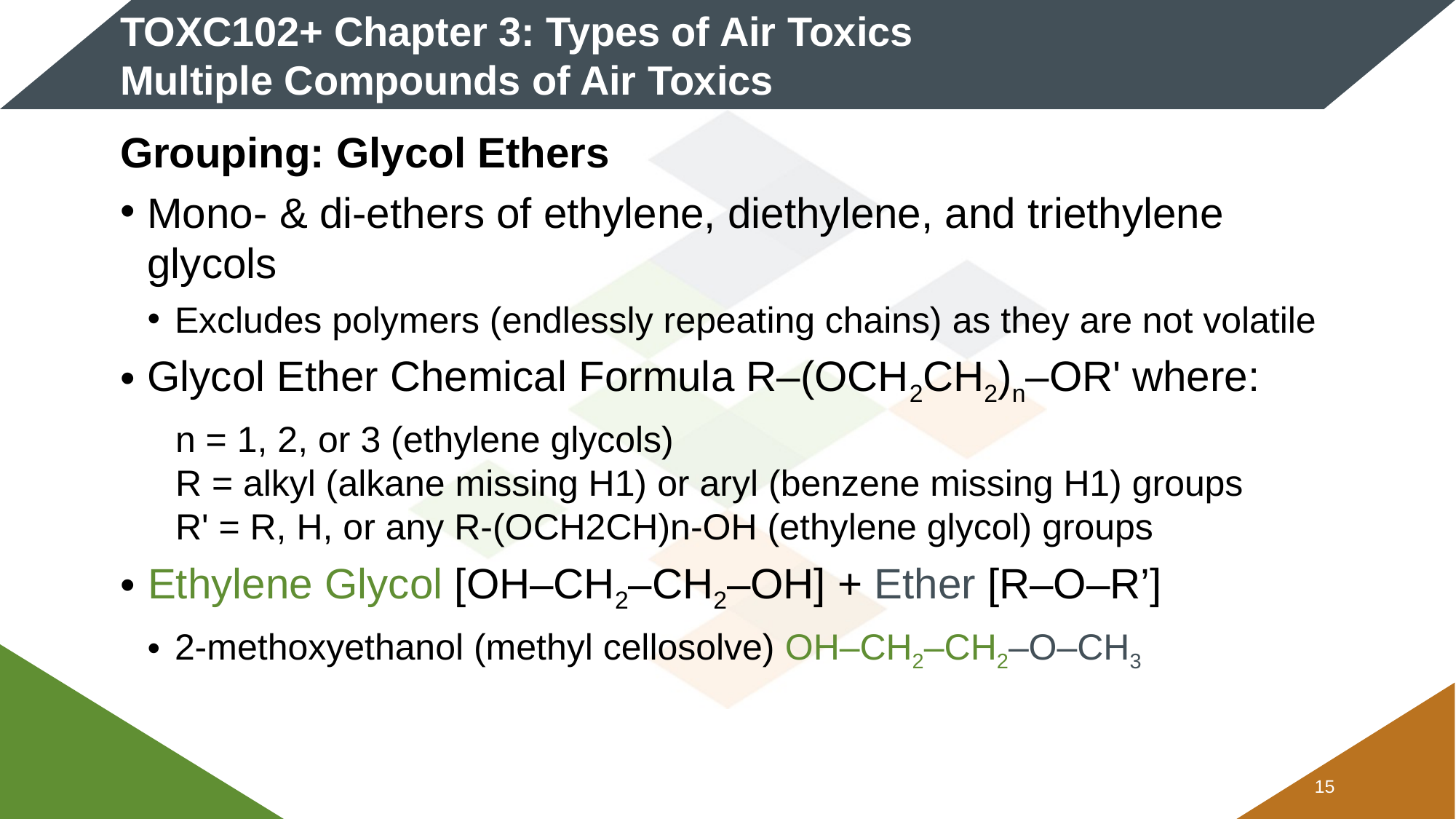

# TOXC102+ Chapter 3: Types of Air Toxics Multiple Compounds of Air Toxics
Grouping: Glycol Ethers
Mono- & di-ethers of ethylene, diethylene, and triethylene glycols
Excludes polymers (endlessly repeating chains) as they are not volatile
Glycol Ether Chemical Formula R–(OCH2CH2)n–OR' where:
n = 1, 2, or 3 (ethylene glycols)
R = alkyl (alkane missing H1) or aryl (benzene missing H1) groups
R' = R, H, or any R-(OCH2CH)n-OH (ethylene glycol) groups
Ethylene Glycol [OH–CH2–CH2–OH] + Ether [R–O–R’]
2-methoxyethanol (methyl cellosolve) OH–CH2–CH2–O–CH3

15